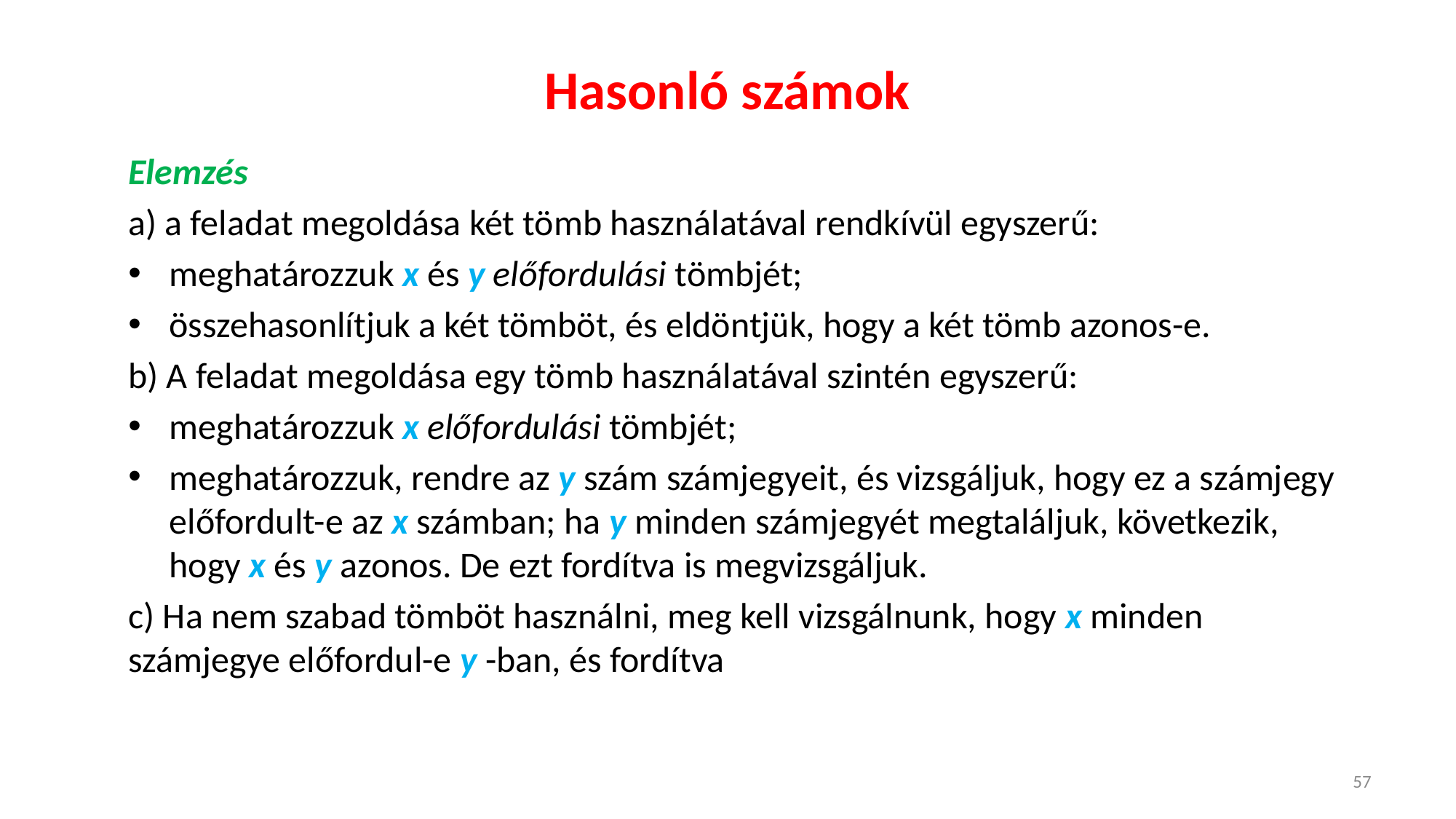

# Hasonló számok
Elemzés
a) a feladat megoldása két tömb használatával rendkívül egyszerű:
meghatározzuk x és y előfordulási tömbjét;
összehasonlítjuk a két tömböt, és eldöntjük, hogy a két tömb azonos-e.
b) A feladat megoldása egy tömb használatával szintén egyszerű:
meghatározzuk x előfordulási tömbjét;
meghatározzuk, rendre az y szám számjegyeit, és vizsgáljuk, hogy ez a számjegy előfordult-e az x számban; ha y minden számjegyét megtaláljuk, következik, hogy x és y azonos. De ezt fordítva is megvizsgáljuk.
c) Ha nem szabad tömböt használni, meg kell vizsgálnunk, hogy x minden számjegye előfordul-e y -ban, és fordítva
57